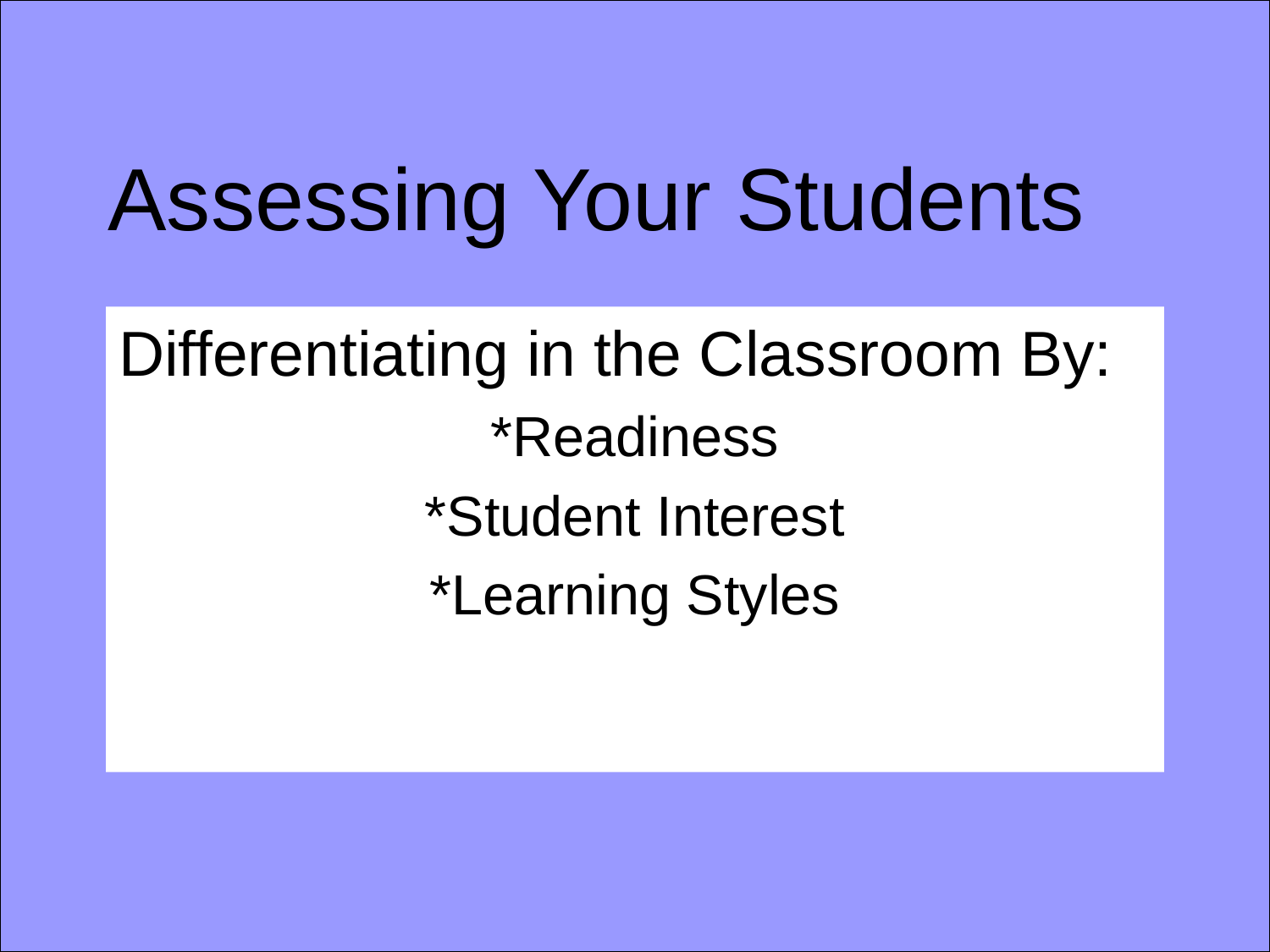

# Assessing Your Students
Differentiating in the Classroom By:
*Readiness
*Student Interest
*Learning Styles